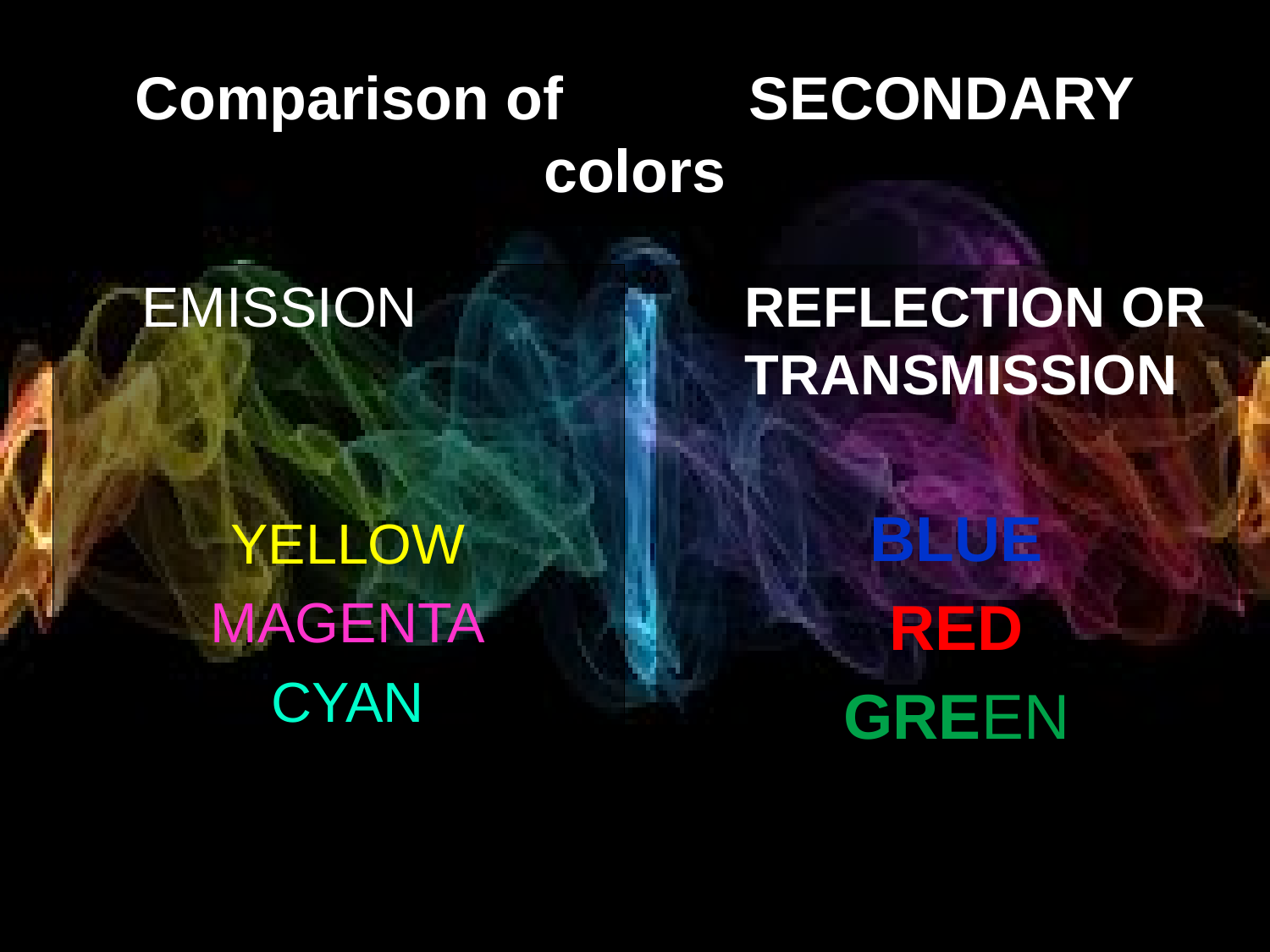

# Comparison of           SECONDARY colors
EMISSION

YELLOW
MAGENTA
CYAN
REFLECTION OR TRANSMISSION

BLUE
RED
GREEN